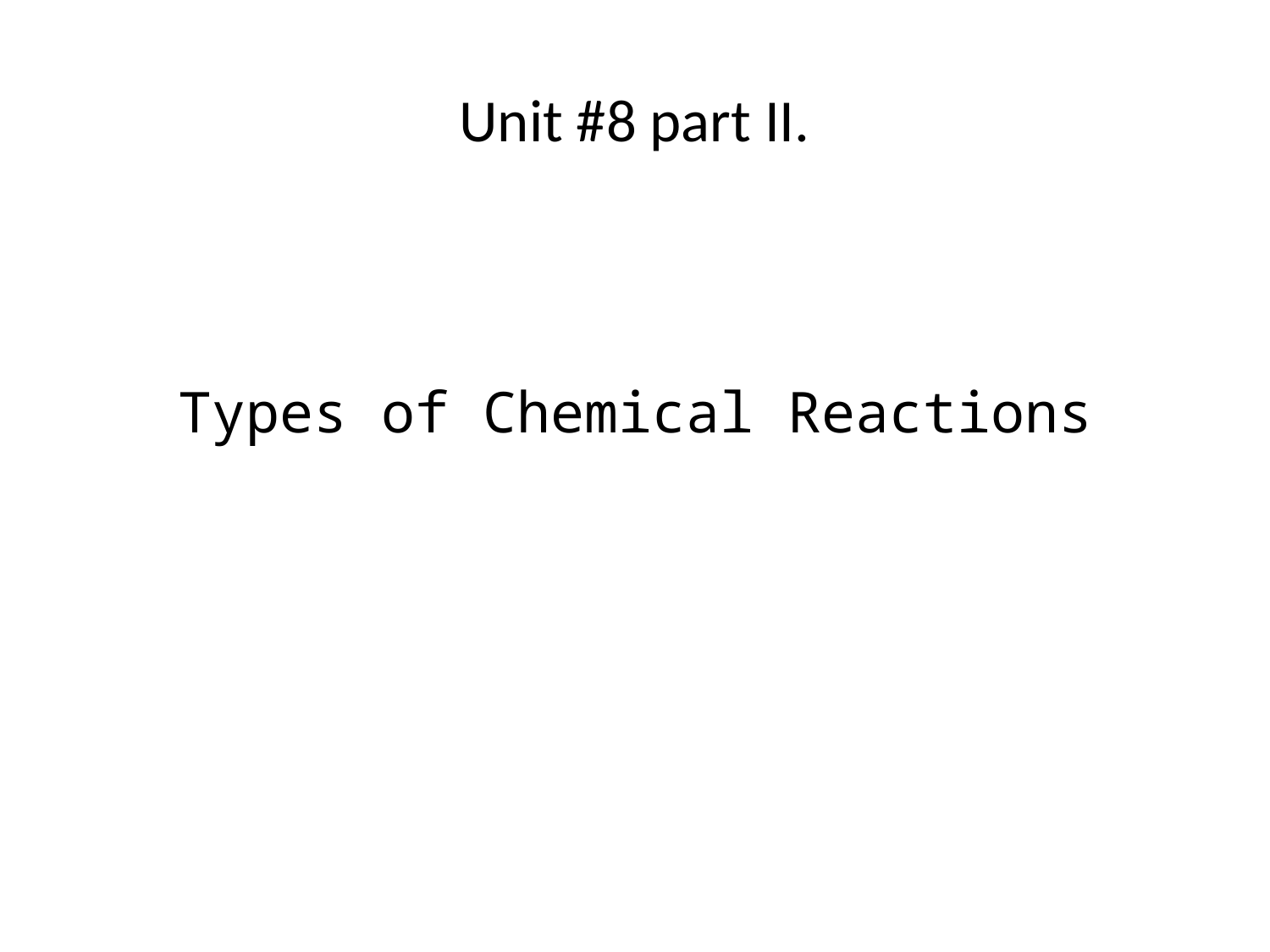

# Unit #8 part II.
Types of Chemical Reactions